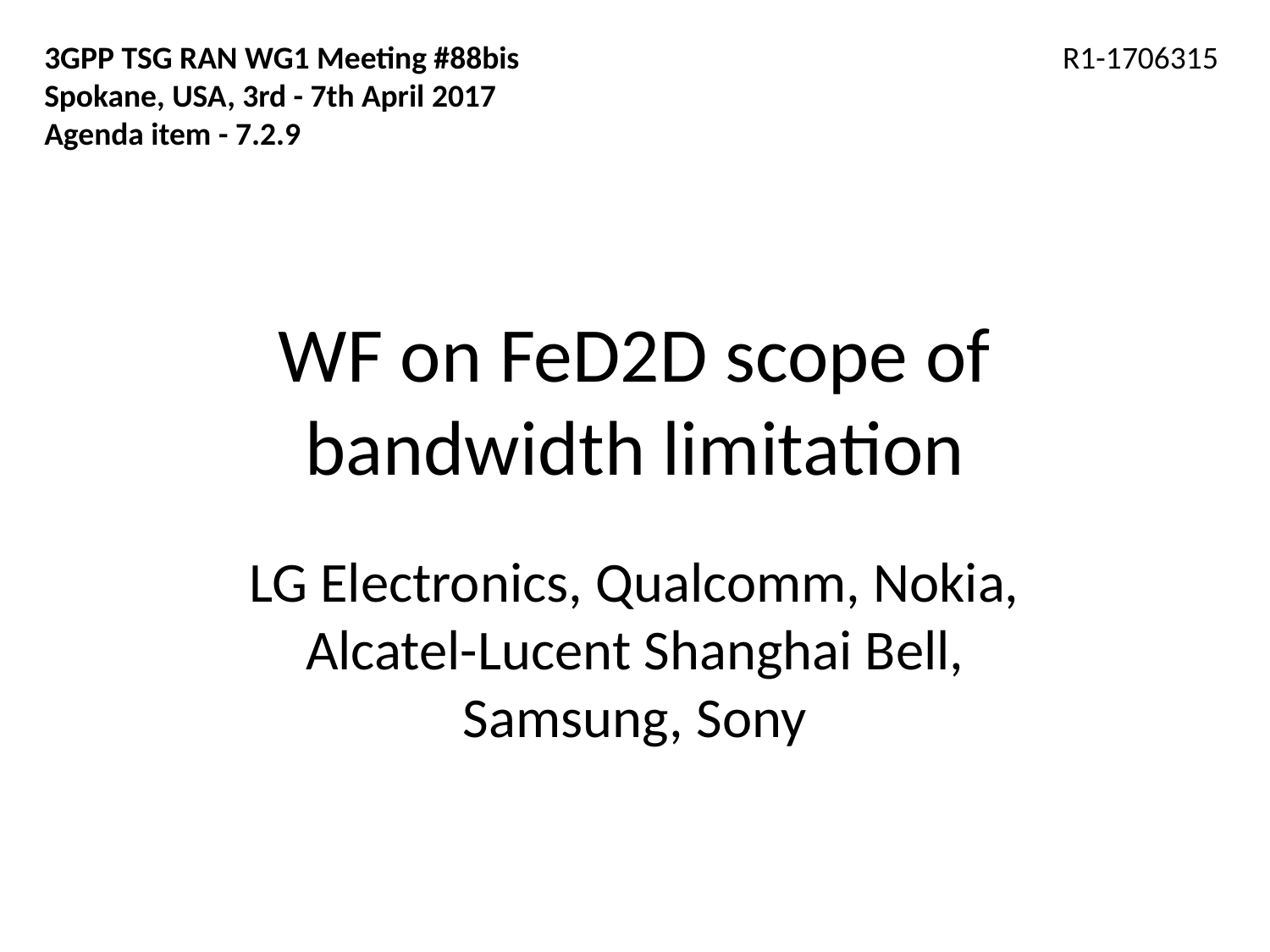

3GPP TSG RAN WG1 Meeting #88bis				                  R1-1706315
Spokane, USA, 3rd - 7th April 2017
Agenda item - 7.2.9
# WF on FeD2D scope of bandwidth limitation
LG Electronics, Qualcomm, Nokia, Alcatel-Lucent Shanghai Bell, Samsung, Sony